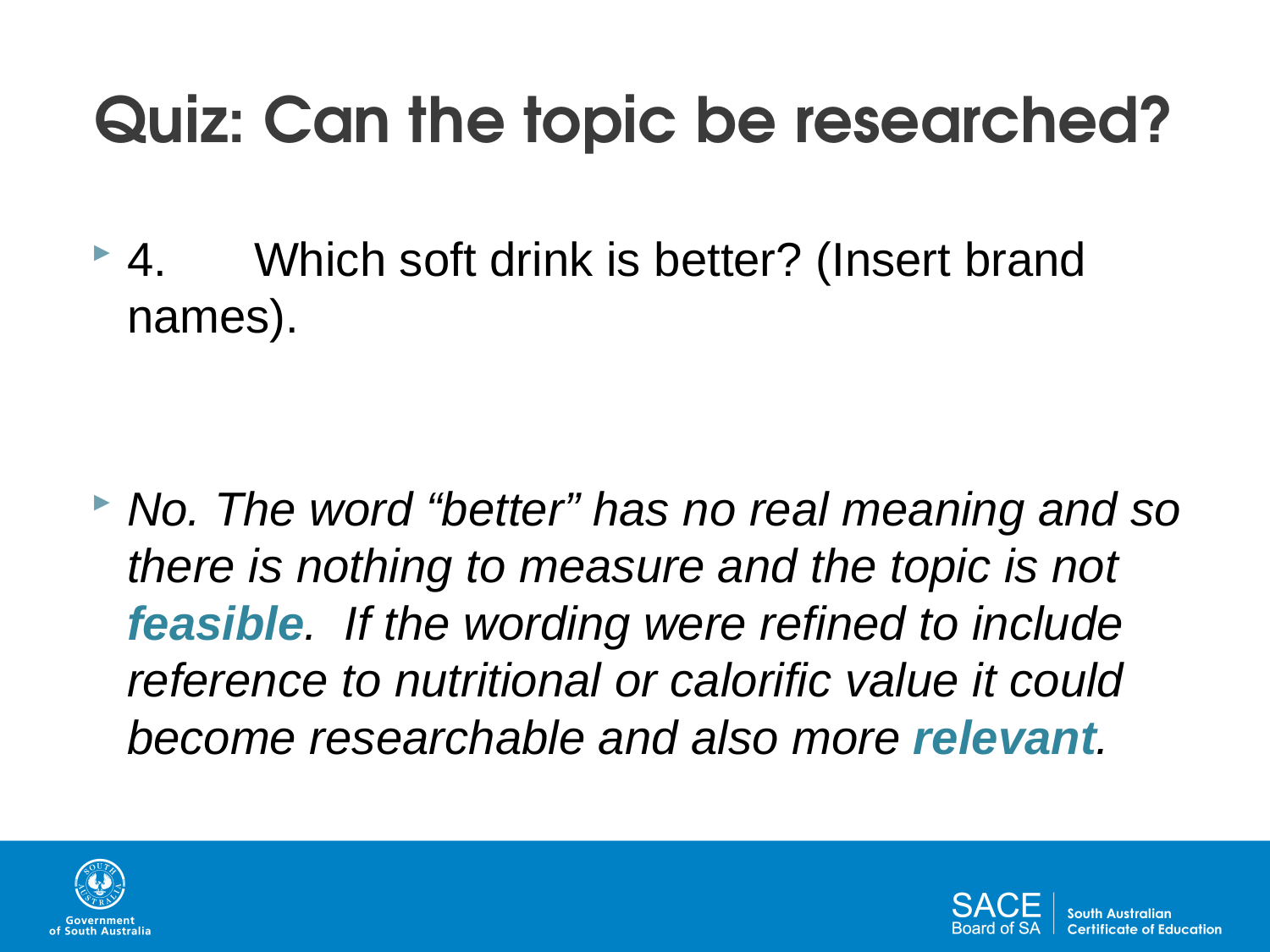

# Quiz: Can the topic be researched?
4.	Which soft drink is better? (Insert brand names).

No. The word “better” has no real meaning and so there is nothing to measure and the topic is not feasible.  If the wording were refined to include reference to nutritional or calorific value it could become researchable and also more relevant.